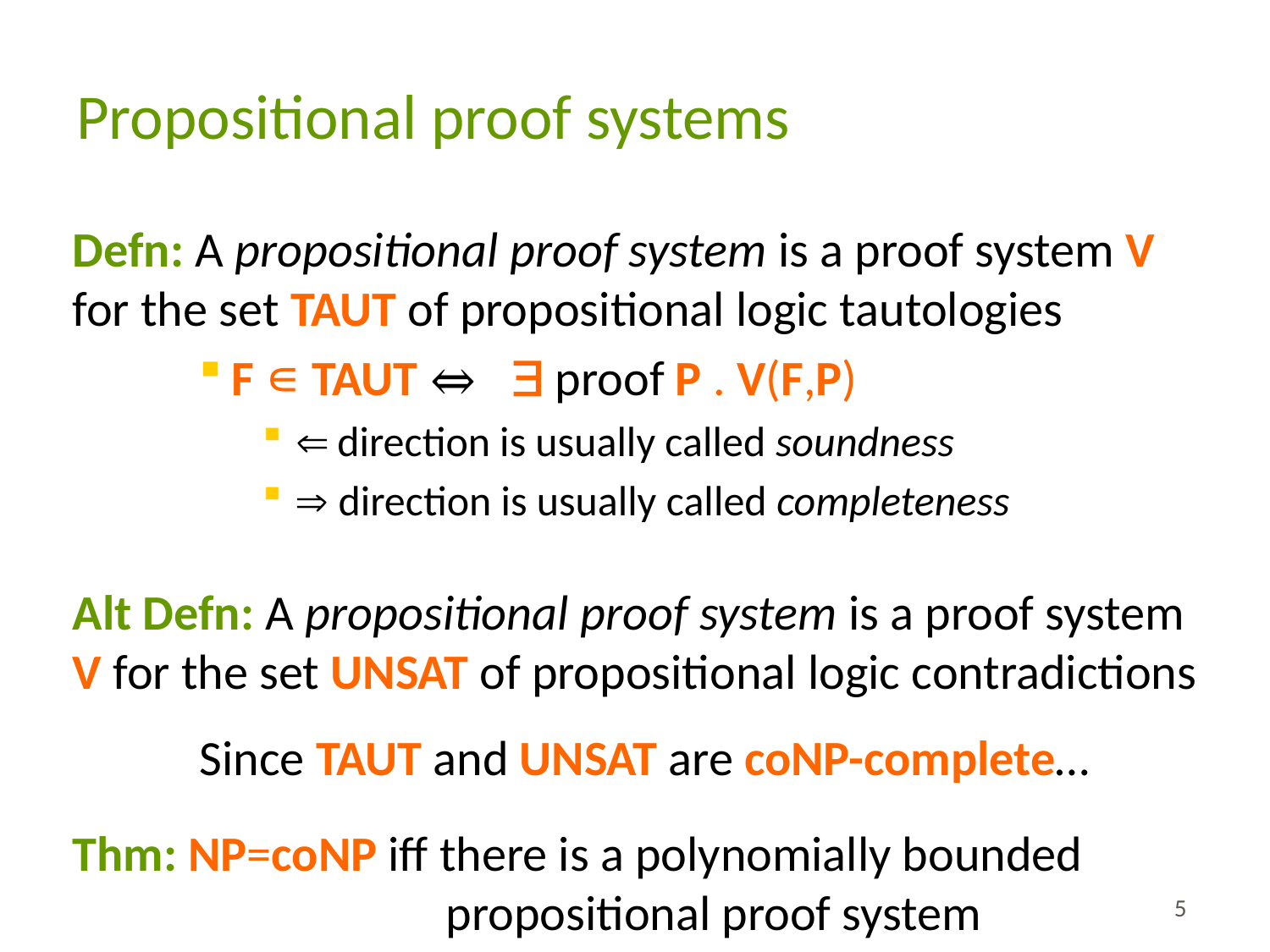

# Propositional proof systems
Defn: A propositional proof system is a proof system V for the set TAUT of propositional logic tautologies
F ∊ TAUT ⇔   ∃ proof P . V(F,P)
⇐ direction is usually called soundness
⇒ direction is usually called completeness

Alt Defn: A propositional proof system is a proof system V for the set UNSAT of propositional logic contradictions

	Since TAUT and UNSAT are coNP-complete…

Thm: NP=coNP iff there is a polynomially bounded    	                      propositional proof system

5